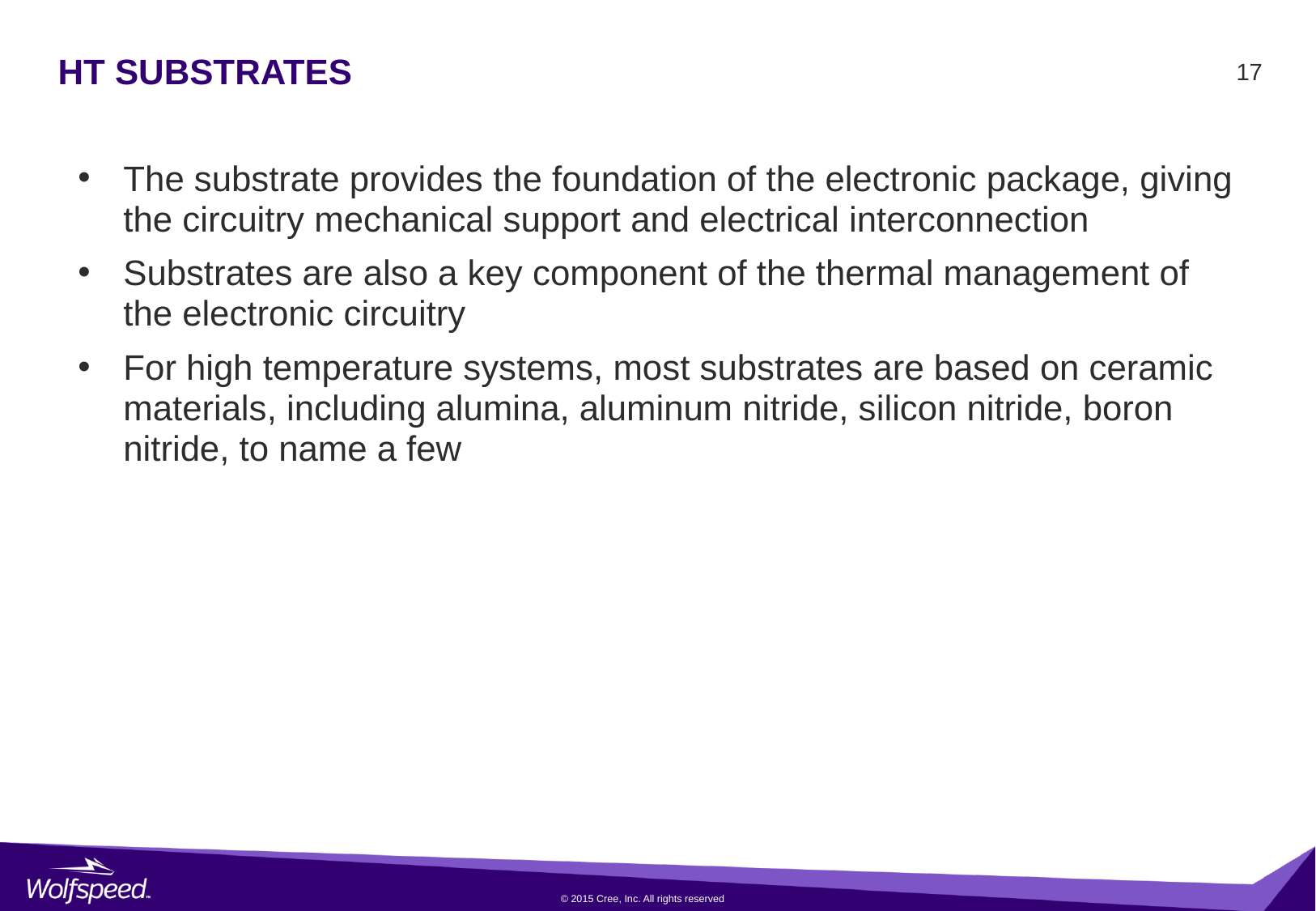

17
# HT Substrates
The substrate provides the foundation of the electronic package, giving the circuitry mechanical support and electrical interconnection
Substrates are also a key component of the thermal management of the electronic circuitry
For high temperature systems, most substrates are based on ceramic materials, including alumina, aluminum nitride, silicon nitride, boron nitride, to name a few